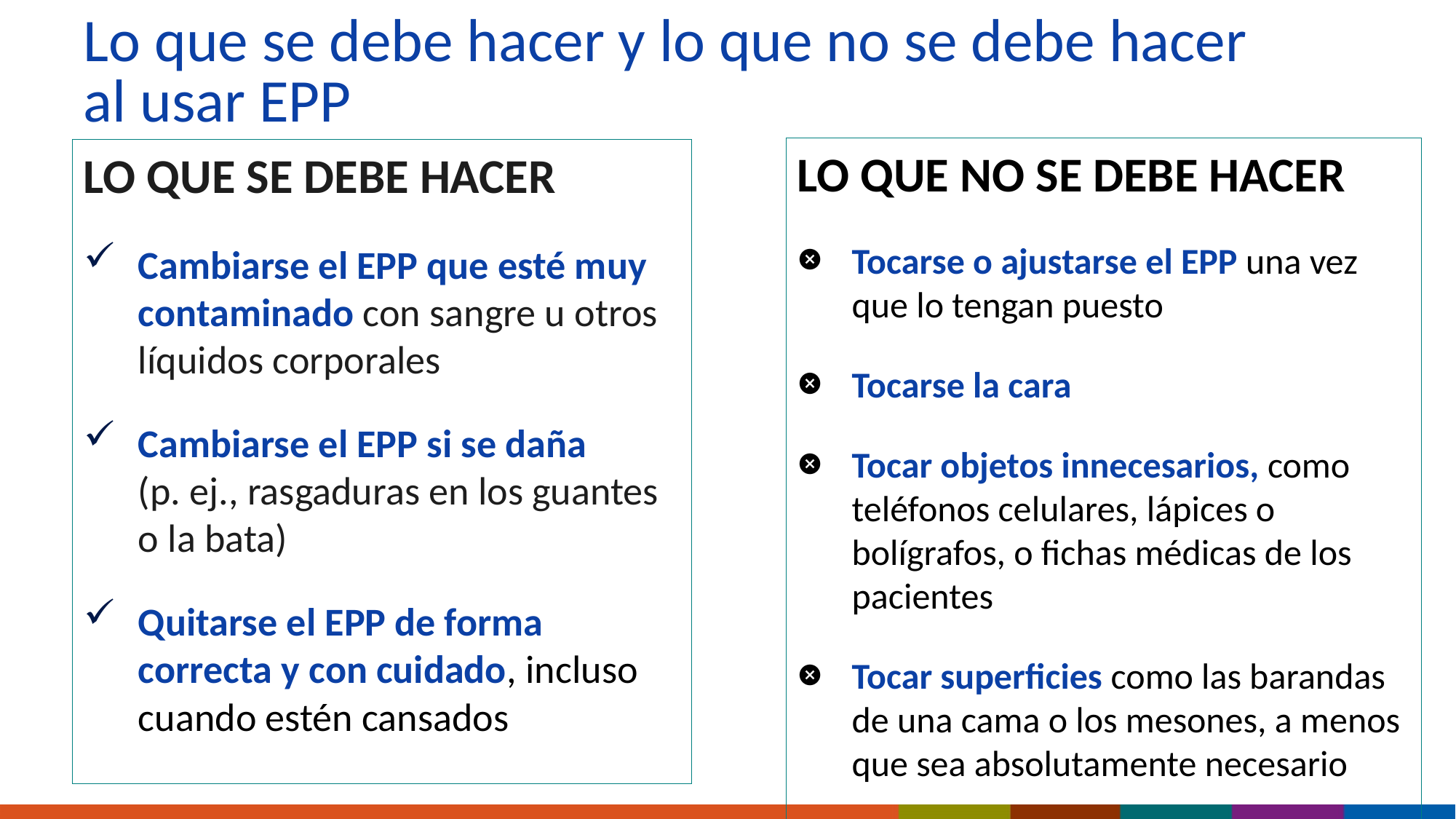

# Lo que se debe hacer y lo que no se debe hacer al usar EPP
LO QUE NO SE DEBE HACER
Tocarse o ajustarse el EPP una vez que lo tengan puesto
Tocarse la cara
Tocar objetos innecesarios, como teléfonos celulares, lápices o bolígrafos, o fichas médicas de los pacientes
Tocar superficies como las barandas de una cama o los mesones, a menos que sea absolutamente necesario

LO QUE SE DEBE HACER
Cambiarse el EPP que esté muy contaminado con sangre u otros líquidos corporales
Cambiarse el EPP si se daña (p. ej., rasgaduras en los guantes o la bata)
Quitarse el EPP de forma correcta y con cuidado, incluso cuando estén cansados